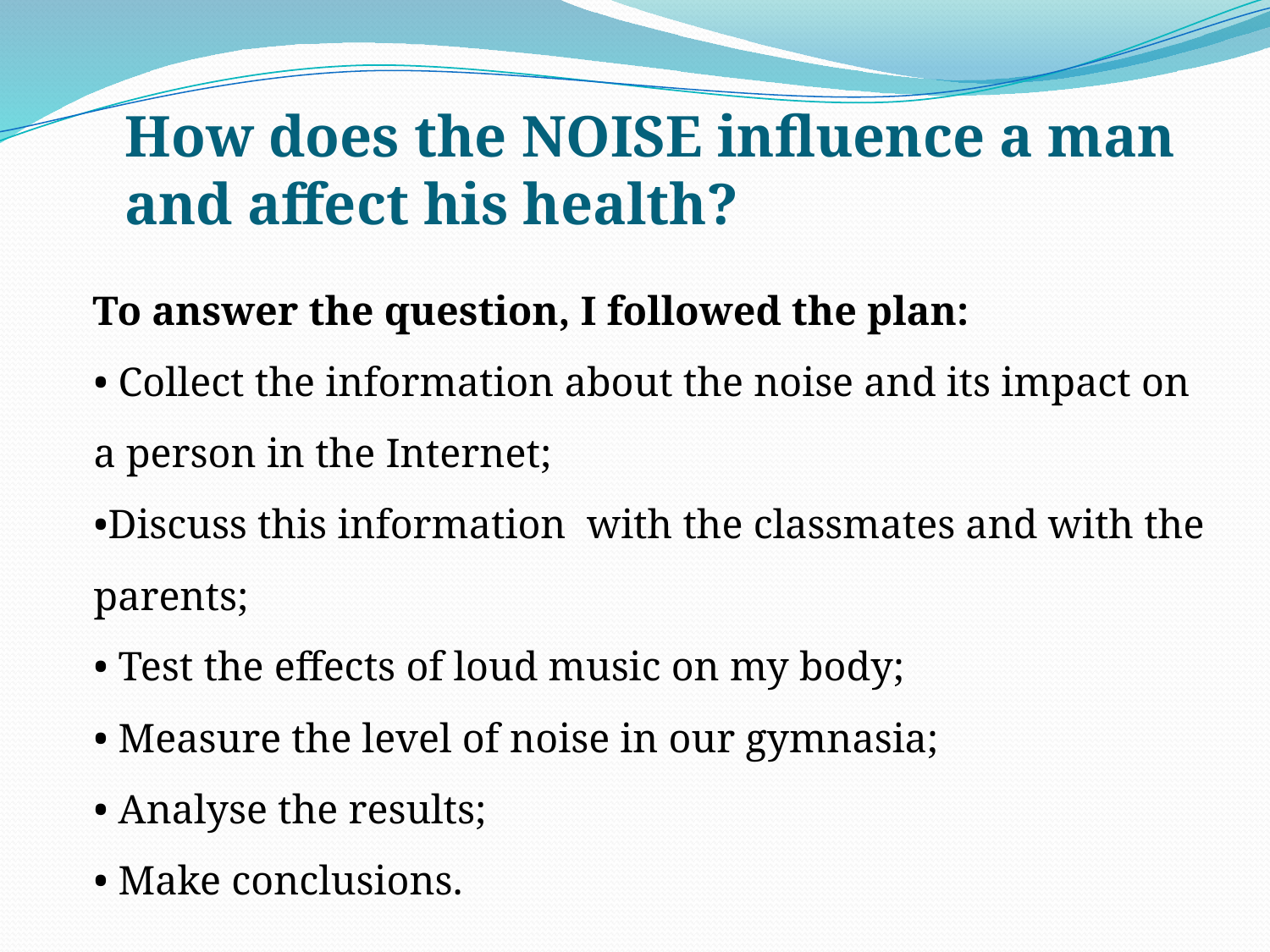

# How does the NOISE influence a man and affect his health?
     To answer the question, I followed the plan:
• Collect the information about the noise and its impact on a person in the Internet;
•Discuss this information  with the classmates and with the parents;
• Test the effects of loud music on my body;
• Measure the level of noise in our gymnasia;
• Analyse the results;
• Make conclusions.